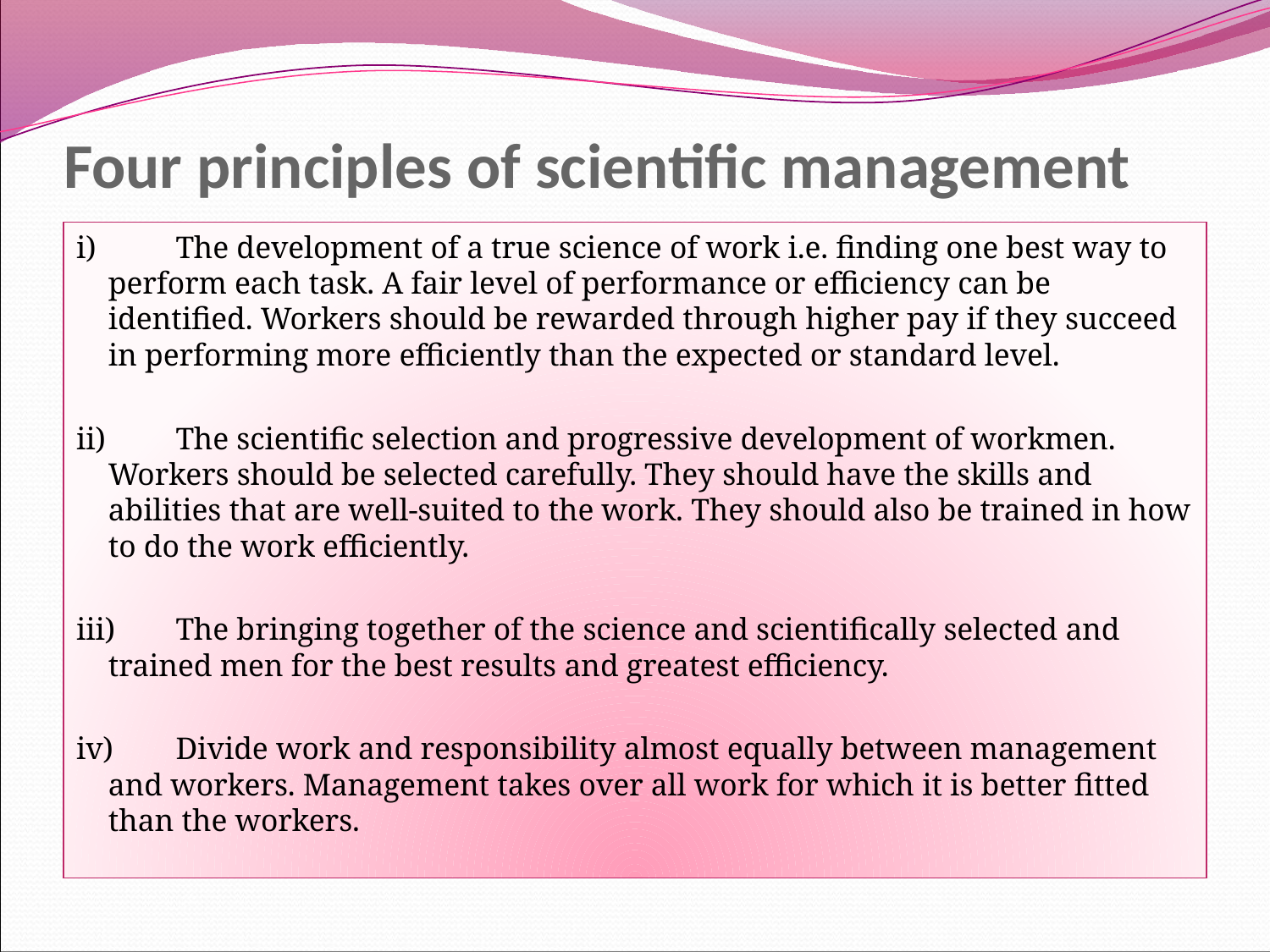

# Four principles of scientific management
i)  	The development of a true science of work i.e. finding one best way to perform each task. A fair level of performance or efficiency can be identified. Workers should be rewarded through higher pay if they succeed in performing more efficiently than the expected or standard level.

ii) 	The scientific selection and progressive development of workmen. Workers should be selected carefully. They should have the skills and abilities that are well-suited to the work. They should also be trained in how to do the work efficiently.

iii) 	The bringing together of the science and scientifically selected and trained men for the best results and greatest efficiency.

iv) 	Divide work and responsibility almost equally between management and workers. Management takes over all work for which it is better fitted than the workers.